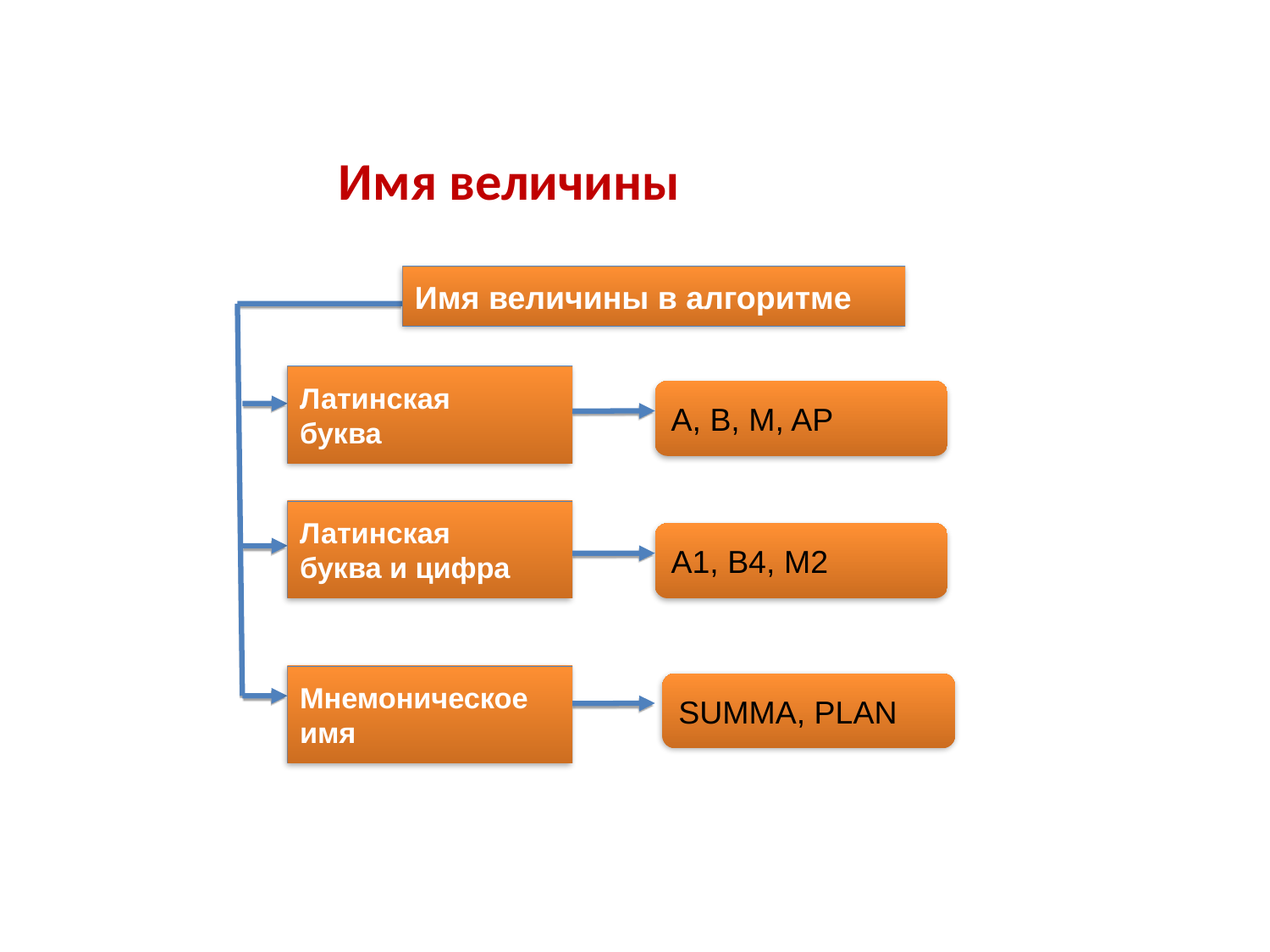

Имя величины
Имя величины в алгоритме

Латинская
буква
A, B, M, AP

Латинская
буква и цифра
A1, B4, M2

Мнемоническое
имя
SUMMA, PLAN